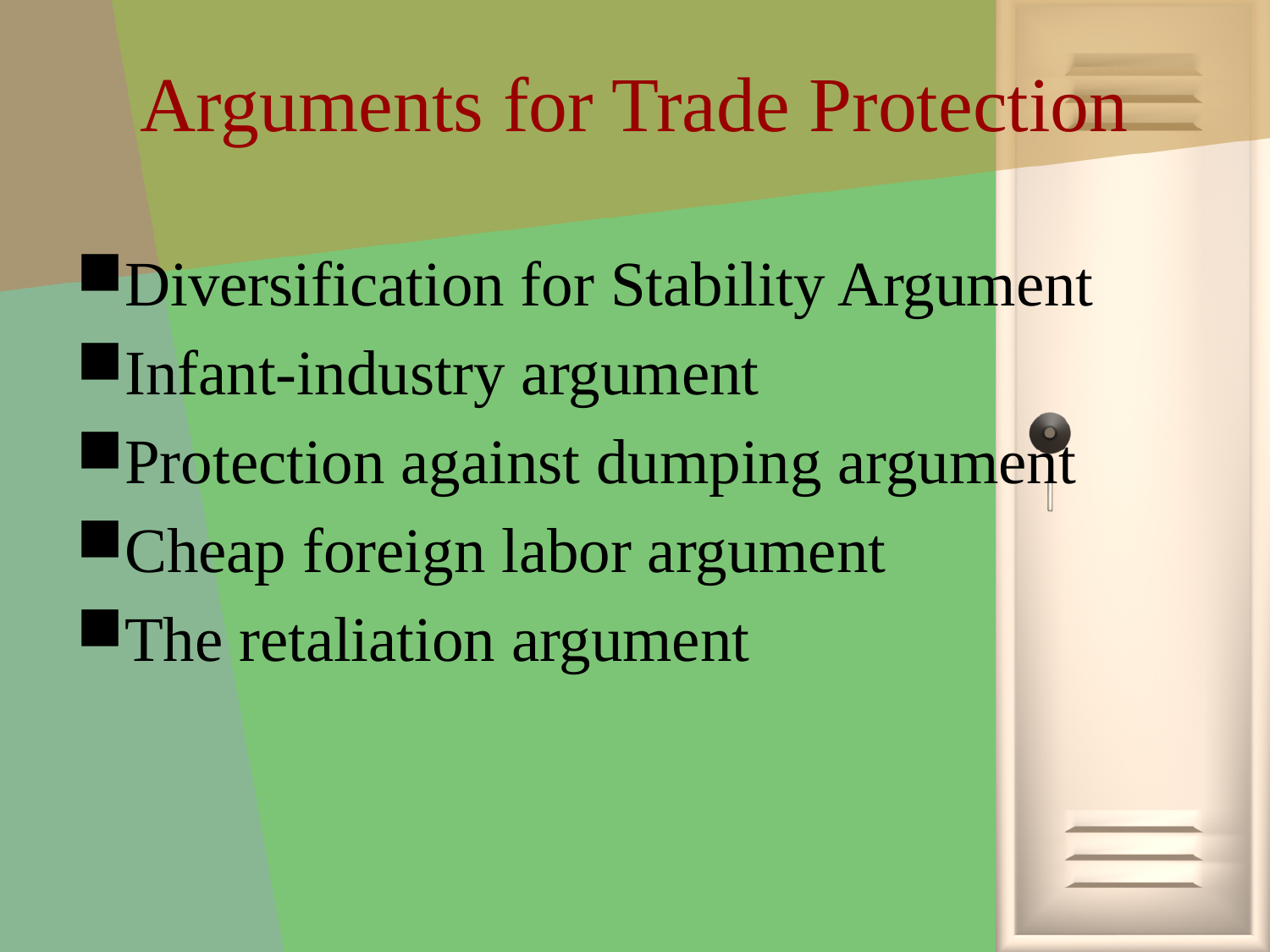

# Arguments for Trade Protection
Diversification for Stability Argument
Infant-industry argument
Protection against dumping argument
Cheap foreign labor argument
The retaliation argument